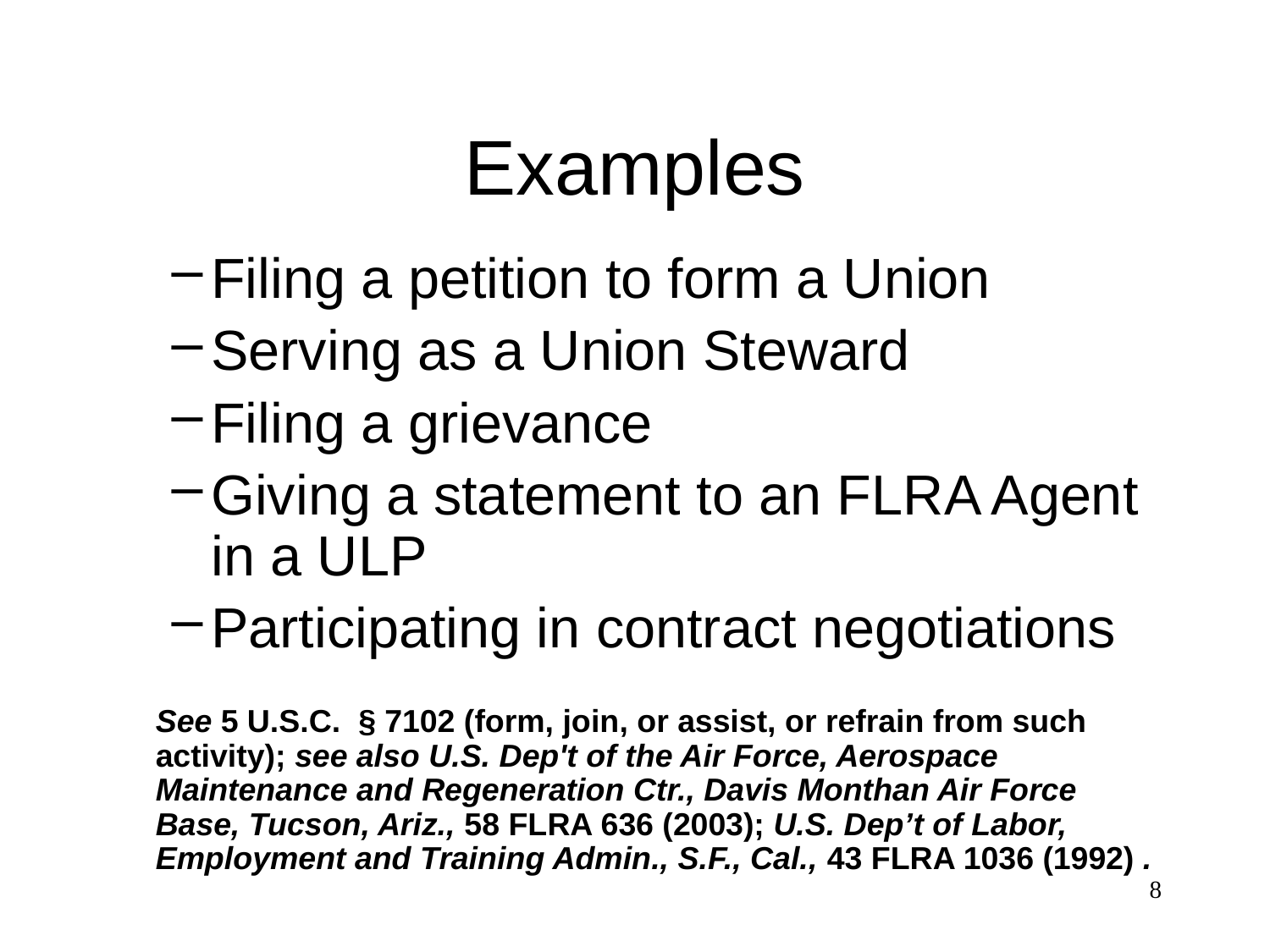

# Examples
Filing a petition to form a Union
Serving as a Union Steward
Filing a grievance
Giving a statement to an FLRA Agent in a ULP
Participating in contract negotiations
See 5 U.S.C.  § 7102 (form, join, or assist, or refrain from such activity); see also U.S. Dep't of the Air Force, Aerospace Maintenance and Regeneration Ctr., Davis Monthan Air Force Base, Tucson, Ariz., 58 FLRA 636 (2003); U.S. Dep’t of Labor, Employment and Training Admin., S.F., Cal., 43 FLRA 1036 (1992) .
8